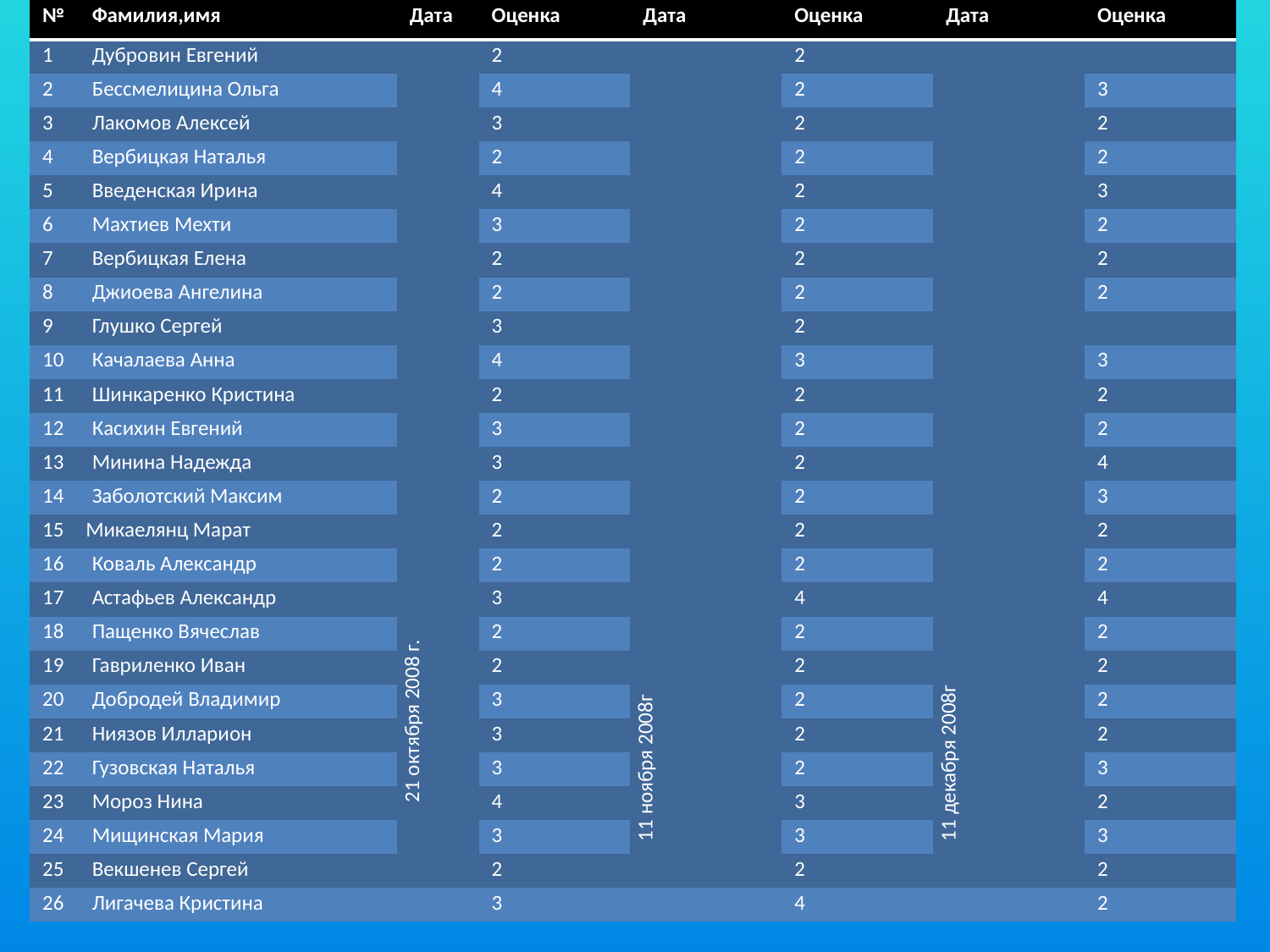

| № | Фамилия,имя | Дата | Оценка | Дата | Оценка | Дата | Оценка |
| --- | --- | --- | --- | --- | --- | --- | --- |
| 1 | Дубровин Евгений | 21 октября 2008 г. | 2 | 11 ноября 2008г | 2 | 11 декабря 2008г |  |
| 2 | Бессмелицина Ольга |  | 4 |  | 2 |  | 3 |
| 3 | Лакомов Алексей |  | 3 |  | 2 |  | 2 |
| 4 | Вербицкая Наталья |  | 2 |  | 2 |  | 2 |
| 5 | Введенская Ирина |  | 4 |  | 2 |  | 3 |
| 6 | Махтиев Мехти |  | 3 |  | 2 |  | 2 |
| 7 | Вербицкая Елена |  | 2 |  | 2 |  | 2 |
| 8 | Джиоева Ангелина |  | 2 |  | 2 |  | 2 |
| 9 | Глушко Сергей |  | 3 |  | 2 |  |  |
| 10 | Качалаева Анна |  | 4 |  | 3 |  | 3 |
| 11 | Шинкаренко Кристина |  | 2 |  | 2 |  | 2 |
| 12 | Касихин Евгений |  | 3 |  | 2 |  | 2 |
| 13 | Минина Надежда |  | 3 |  | 2 |  | 4 |
| 14 | Заболотский Максим |  | 2 |  | 2 |  | 3 |
| 15 | Микаелянц Марат |  | 2 |  | 2 |  | 2 |
| 16 | Коваль Александр |  | 2 |  | 2 |  | 2 |
| 17 | Астафьев Александр |  | 3 |  | 4 |  | 4 |
| 18 | Пащенко Вячеслав |  | 2 |  | 2 |  | 2 |
| 19 | Гавриленко Иван |  | 2 |  | 2 |  | 2 |
| 20 | Добродей Владимир |  | 3 |  | 2 |  | 2 |
| 21 | Ниязов Илларион |  | 3 |  | 2 |  | 2 |
| 22 | Гузовская Наталья |  | 3 |  | 2 |  | 3 |
| 23 | Мороз Нина |  | 4 |  | 3 |  | 2 |
| 24 | Мищинская Мария |  | 3 |  | 3 |  | 3 |
| 25 | Векшенев Сергей |  | 2 |  | 2 |  | 2 |
| 26 | Лигачева Кристина |  | 3 |  | 4 |  | 2 |
#